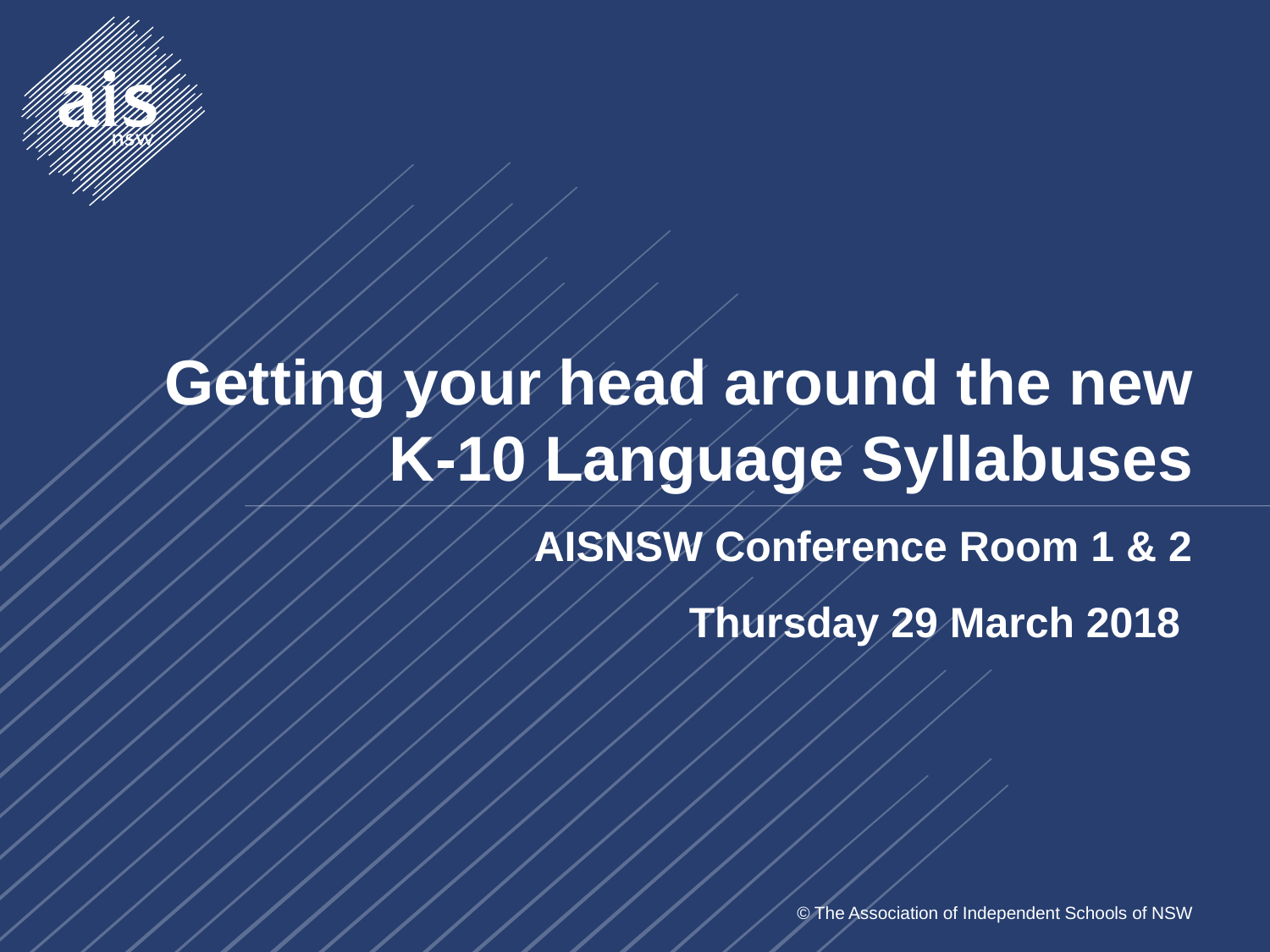

# Getting your head around the new K-10 Language Syllabuses
AISNSW Conference Room 1 & 2
Thursday 29 March 2018